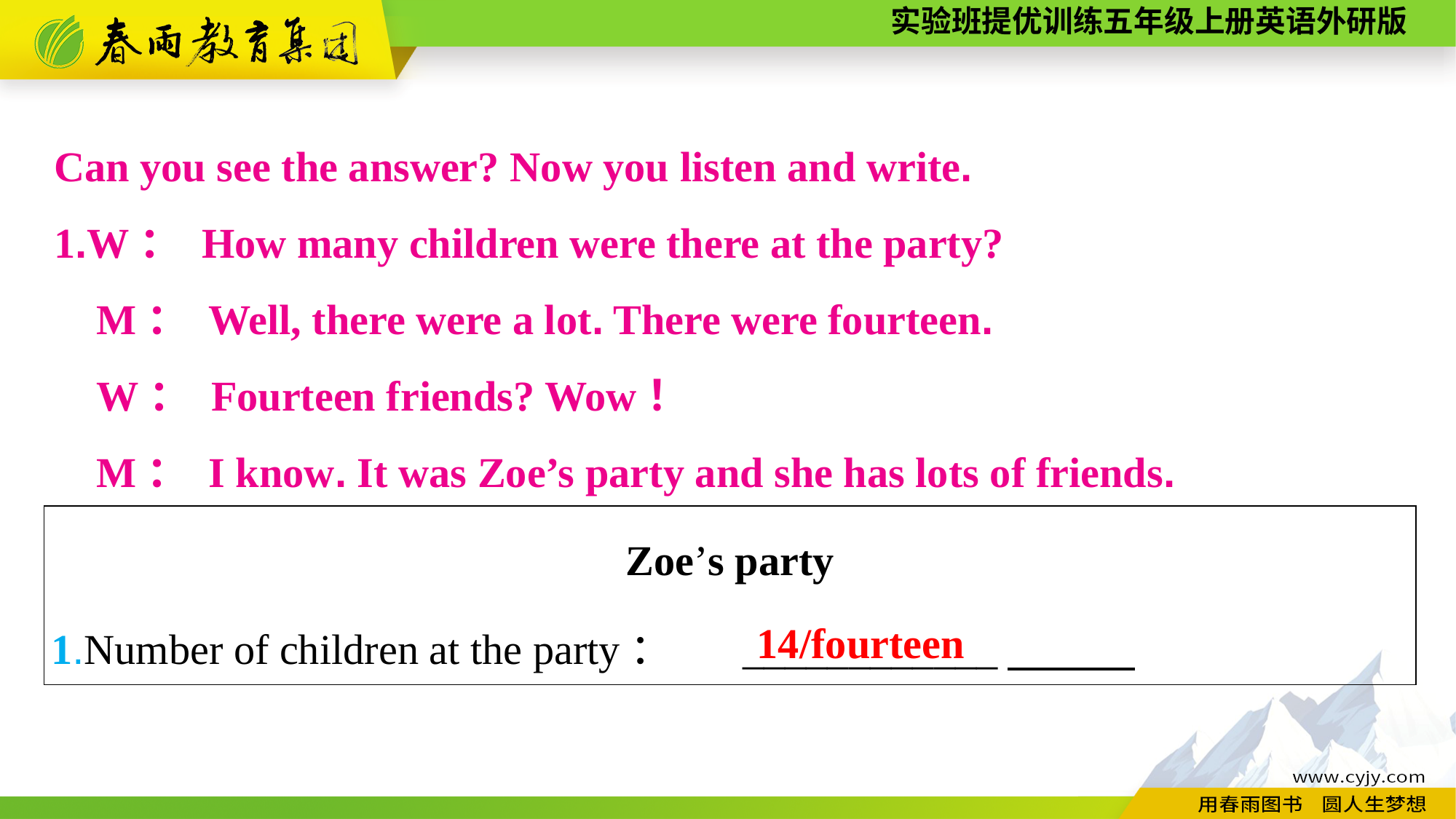

Can you see the answer? Now you listen and write.
1.W： How many children were there at the party?
M： Well, there were a lot. There were fourteen.
W： Fourteen friends? Wow！
M： I know. It was Zoe’s party and she has lots of friends.
| Zoe’s party 1.Number of children at the party： \_\_\_\_\_\_\_\_\_\_\_\_ |
| --- |
14/fourteen